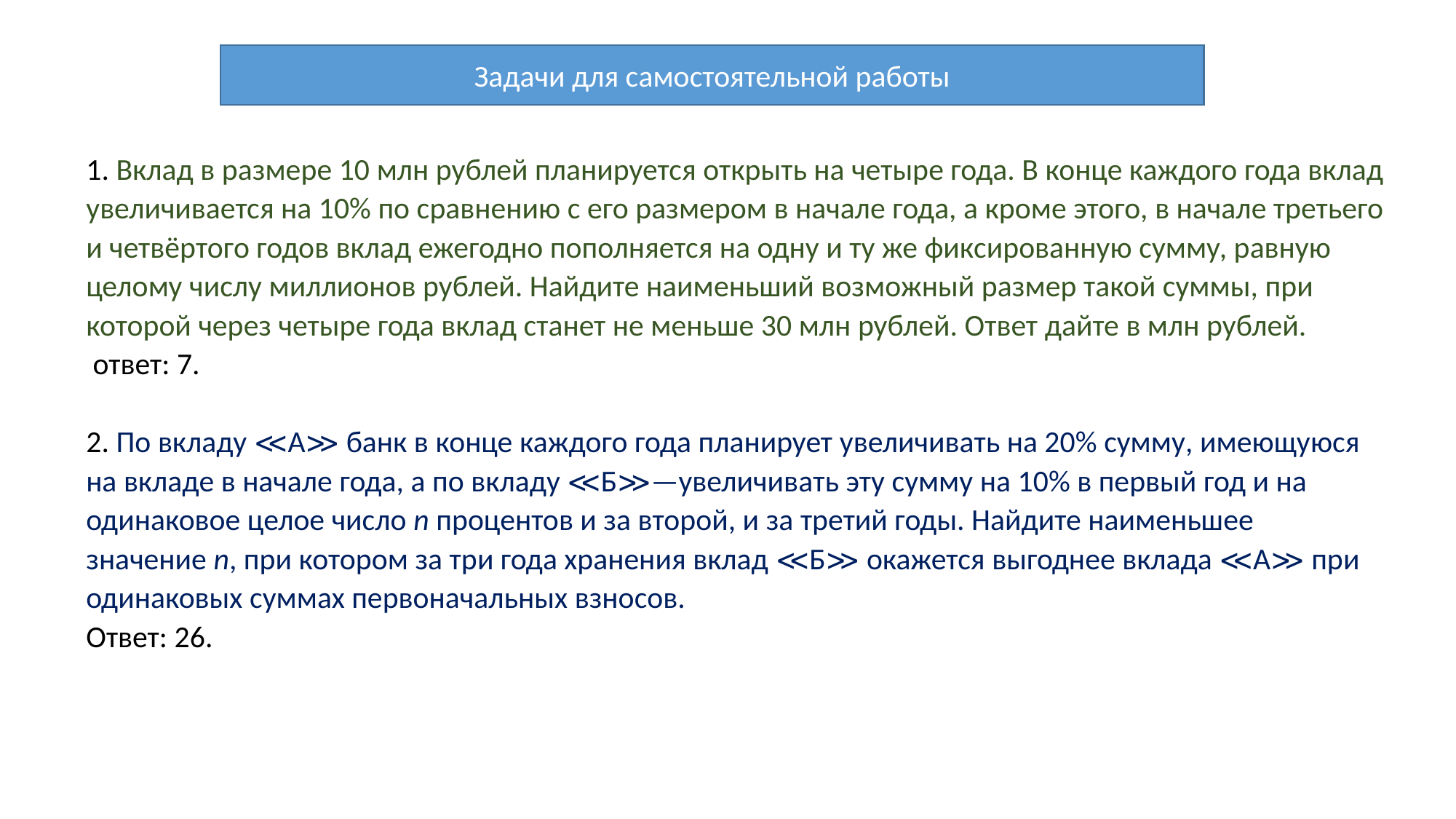

Задачи для самостоятельной работы
1. Вклад в размере 10 млн рублей планируется открыть на четыре года. В конце каждого года вклад увеличивается на 10% по сравнению с его размером в начале года, а кроме этого, в начале третьего и четвёртого годов вклад ежегодно пополняется на одну и ту же фиксированную сумму, равную целому числу миллионов рублей. Найдите наименьший возможный размер такой суммы, при которой через четыре года вклад станет не меньше 30 млн рублей. Ответ дайте в млн рублей.
 ответ: 7.

2. По вкладу ≪А≫ банк в конце каждого года планирует увеличивать на 20% сумму, имеющуюся на вкладе в начале года, а по вкладу ≪Б≫—увеличивать эту сумму на 10% в первый год и на одинаковое целое число n процентов и за второй, и за третий годы. Найдите наименьшее значение n, при котором за три года хранения вклад ≪Б≫ окажется выгоднее вклада ≪А≫ при одинаковых суммах первоначальных взносов.
Ответ: 26.